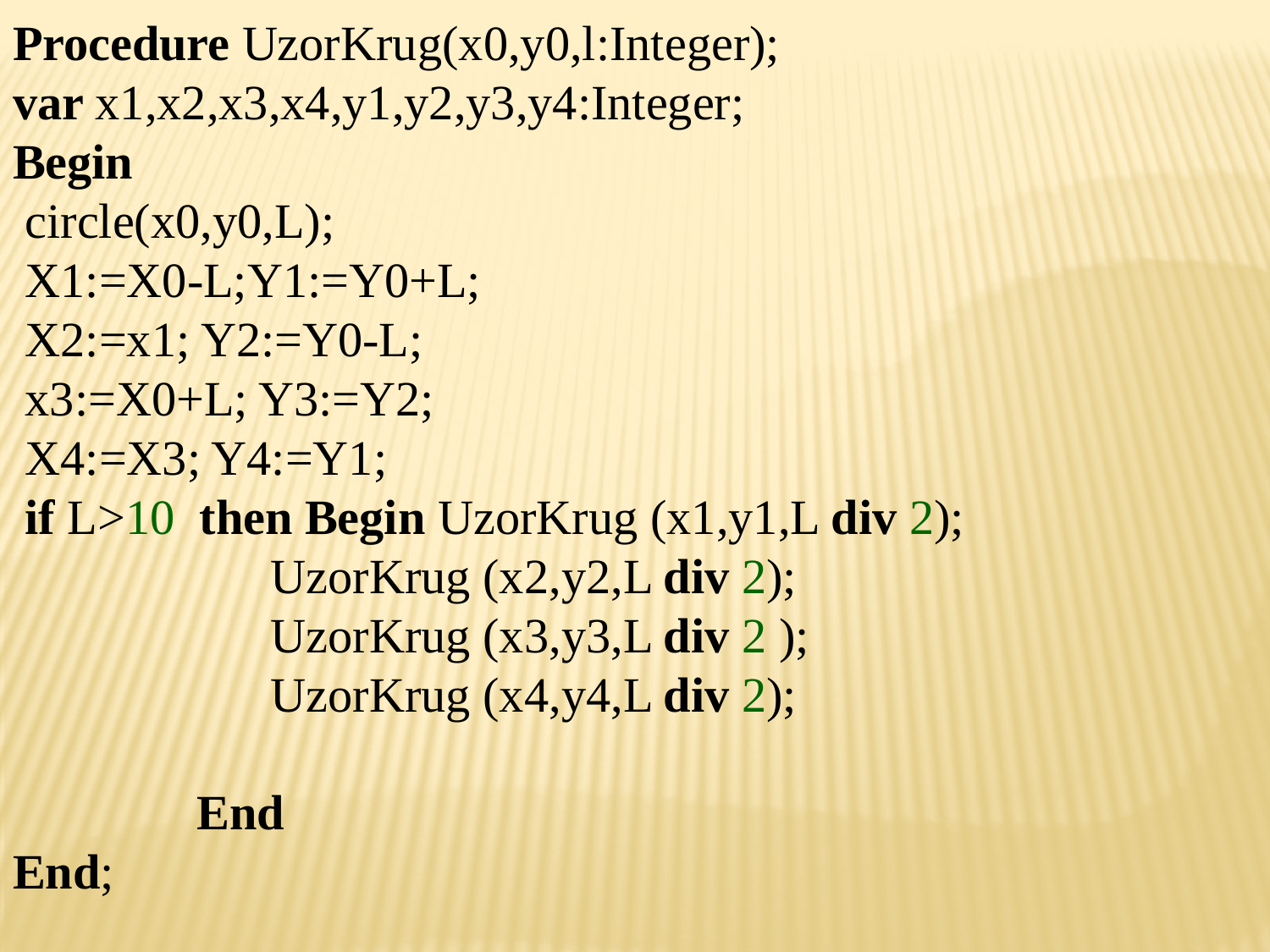

Procedure UzorKrug(x0,y0,l:Integer);
var x1,x2,x3,x4,y1,y2,y3,y4:Integer;
Begin
 circle(x0,y0,L);
 X1:=X0-L;Y1:=Y0+L;
 X2:=x1; Y2:=Y0-L;
 x3:=X0+L; Y3:=Y2;
 X4:=X3; Y4:=Y1;
 if L>10  then Begin UzorKrug (x1,y1,L div 2);
                     UzorKrug (x2,y2,L div 2);
                     UzorKrug (x3,y3,L div 2 );
                     UzorKrug (x4,y4,L div 2);

               End
End;